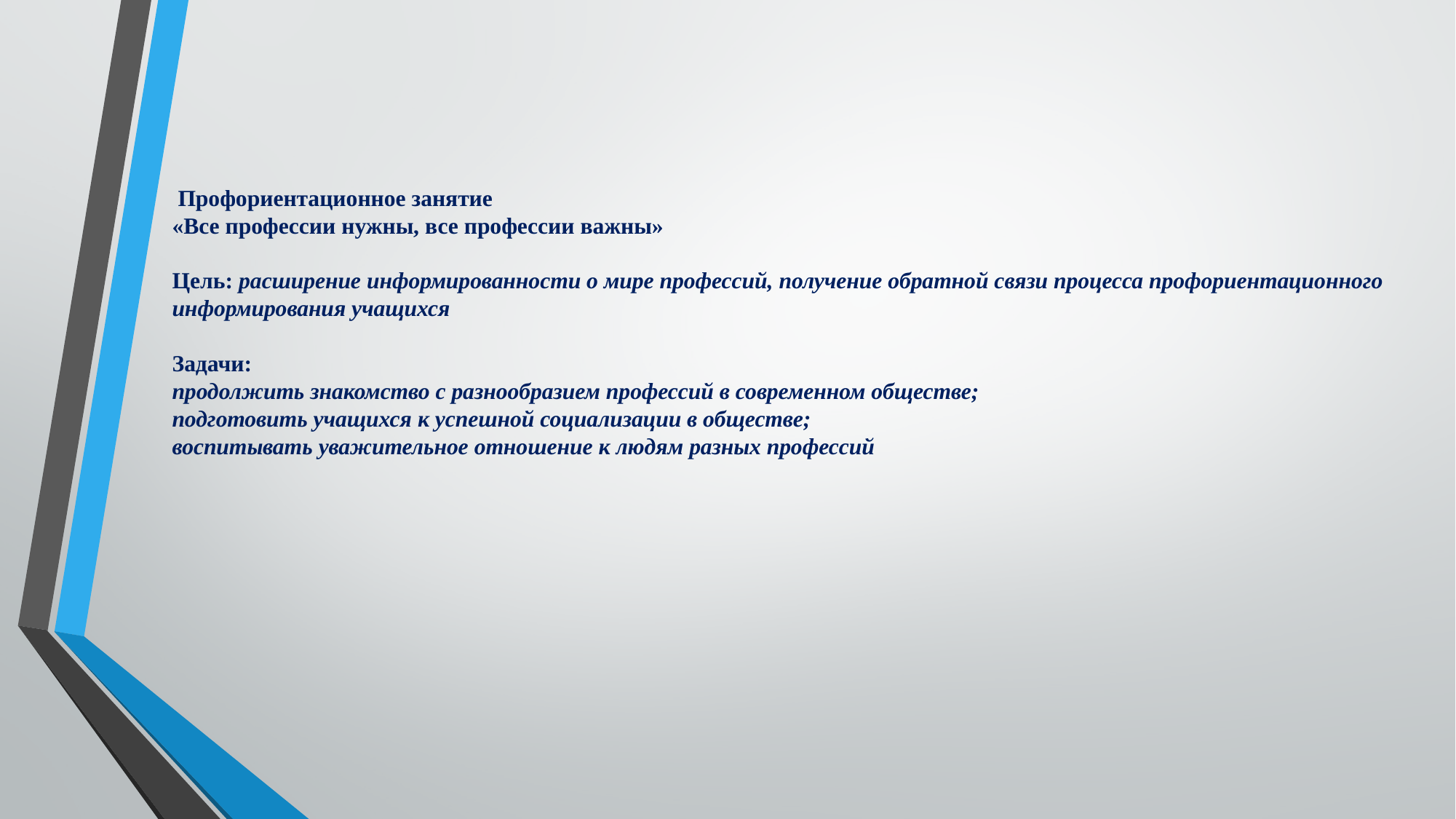

# Профориентационное занятие «Все профессии нужны, все профессии важны» Цель: расширение информированности о мире профессий, получение обратной связи процесса профориентационного информирования учащихся Задачи: продолжить знакомство с разнообразием профессий в современном обществе; подготовить учащихся к успешной социализации в обществе; воспитывать уважительное отношение к людям разных профессий